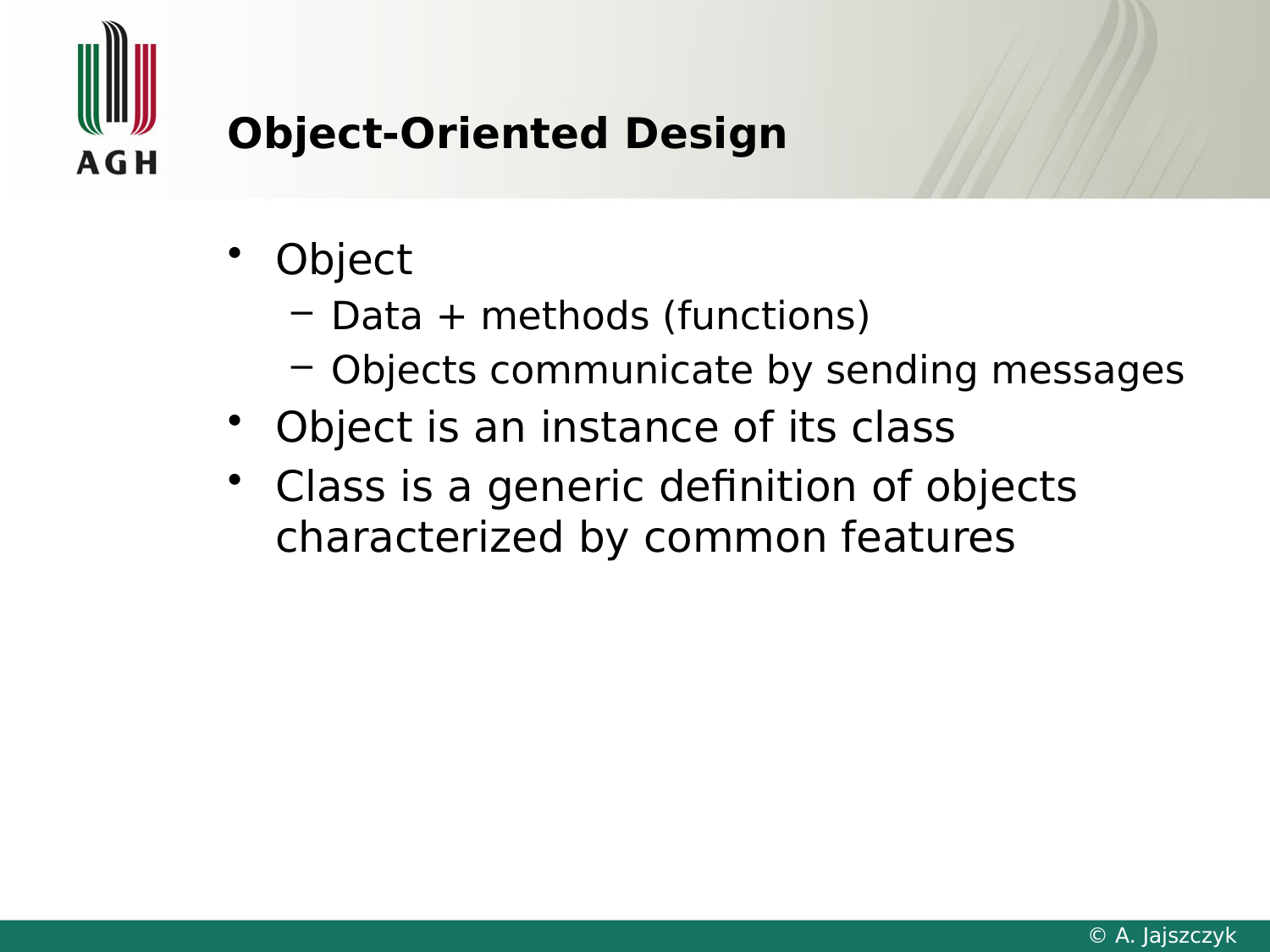

# Object-Oriented Design
Object
Data + methods (functions)
Objects communicate by sending messages
Object is an instance of its class
Class is a generic definition of objects characterized by common features